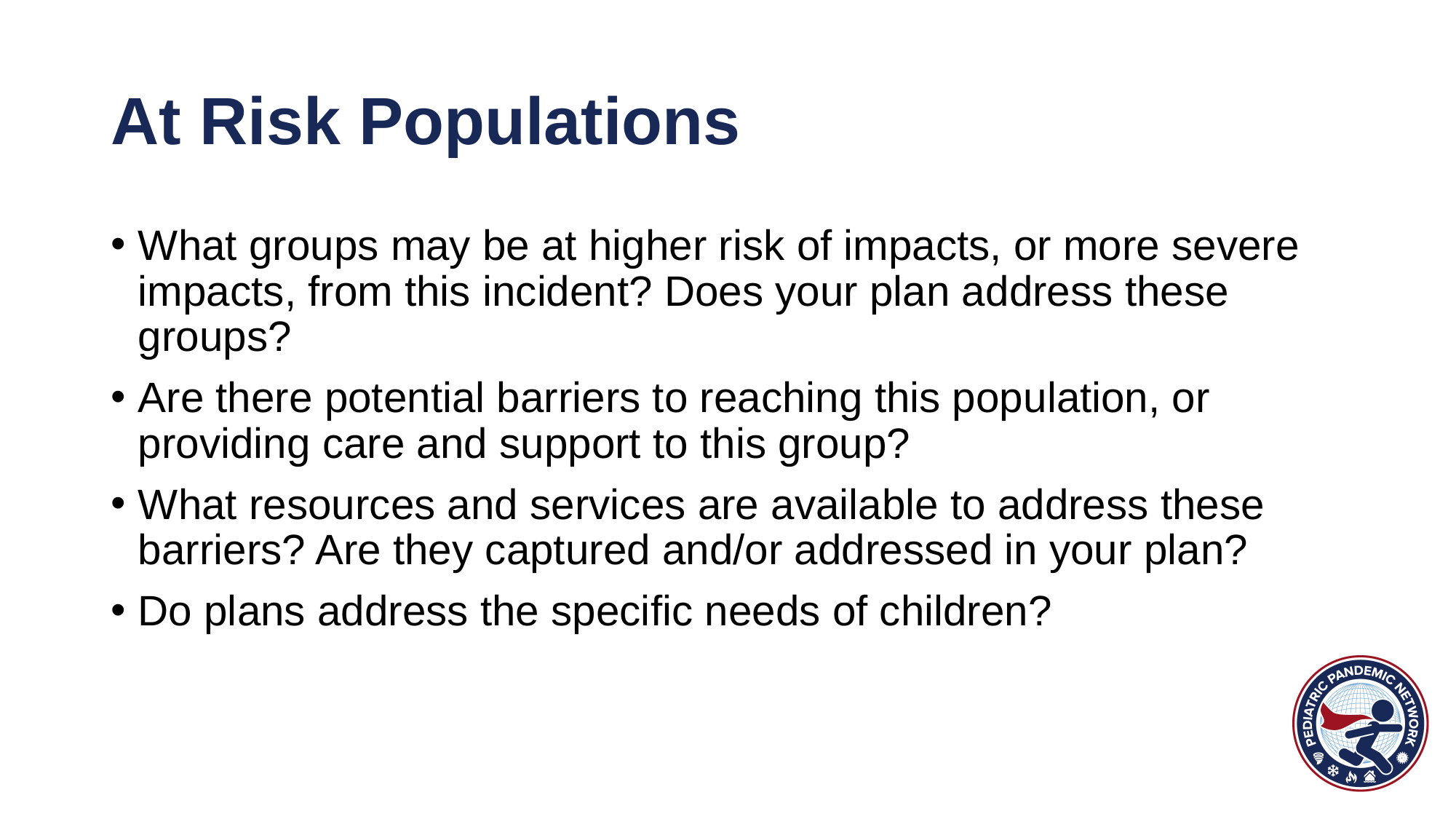

# At Risk Populations
What groups may be at higher risk of impacts, or more severe impacts, from this incident? Does your plan address these groups?
Are there potential barriers to reaching this population, or providing care and support to this group?
What resources and services are available to address these barriers? Are they captured and/or addressed in your plan?
Do plans address the specific needs of children?